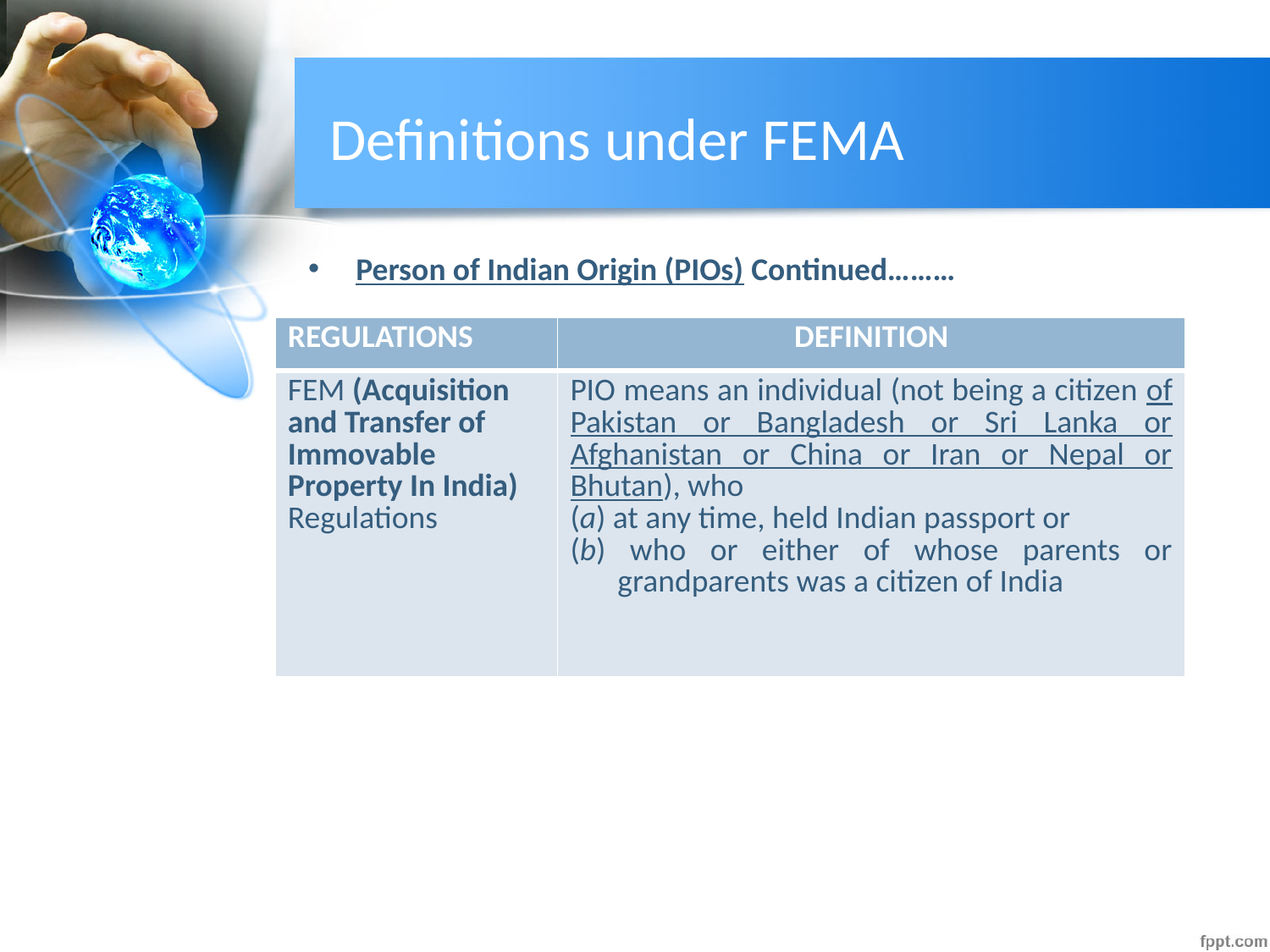

# Definitions under FEMA
Person of Indian Origin (PIOs) Continued………

| REGULATIONS | DEFINITION |
| --- | --- |
| FEM (Acquisition and Transfer of Immovable Property In India) Regulations | PIO means an individual (not being a citizen of Pakistan or Bangladesh or Sri Lanka or Afghanistan or China or Iran or Nepal or Bhutan), who (a) at any time, held Indian passport or (b) who or either of whose parents or grandparents was a citizen of India |